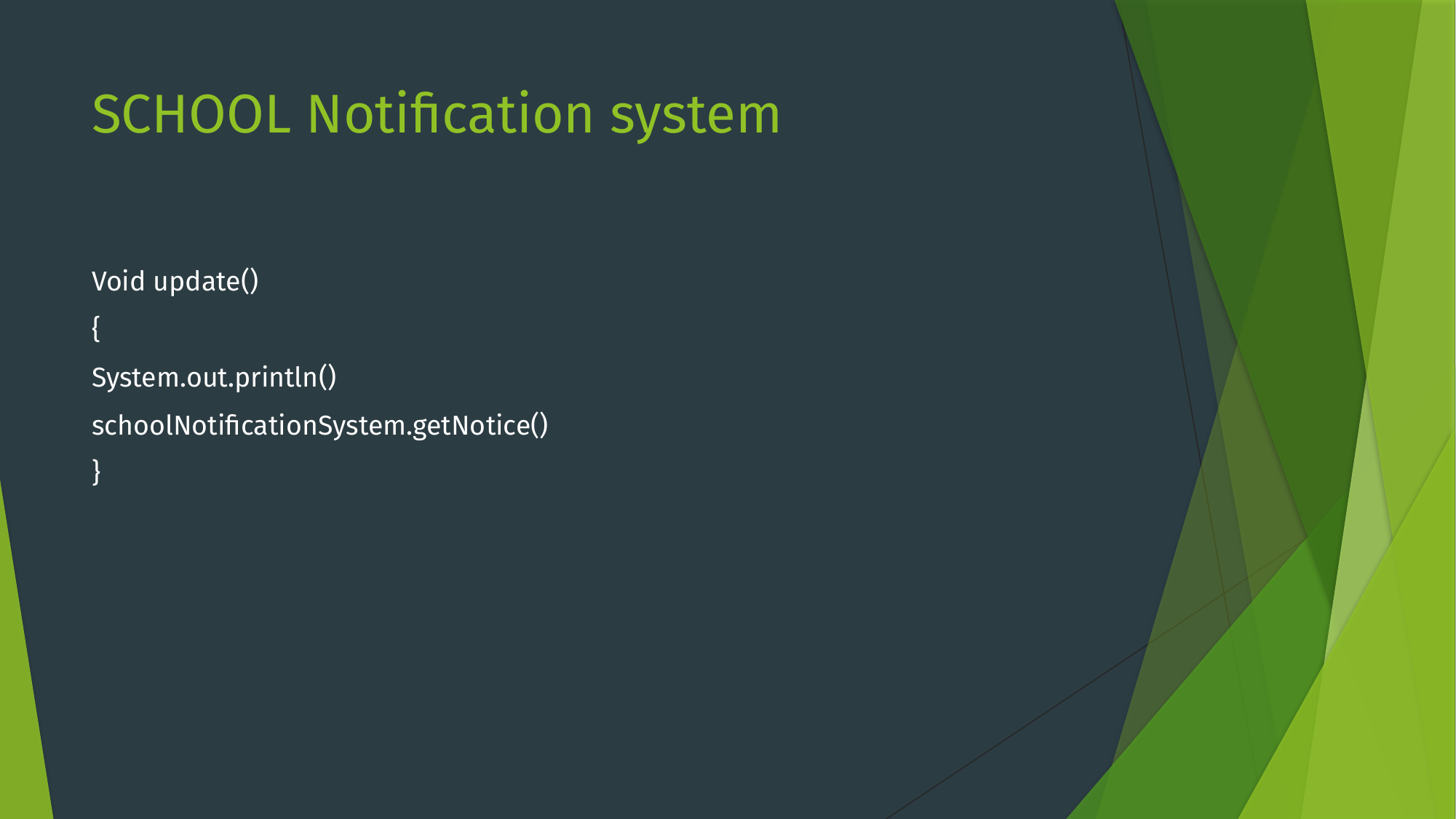

# SCHOOL Notification system
Void update()
{
System.out.println()
schoolNotificationSystem.getNotice()
}